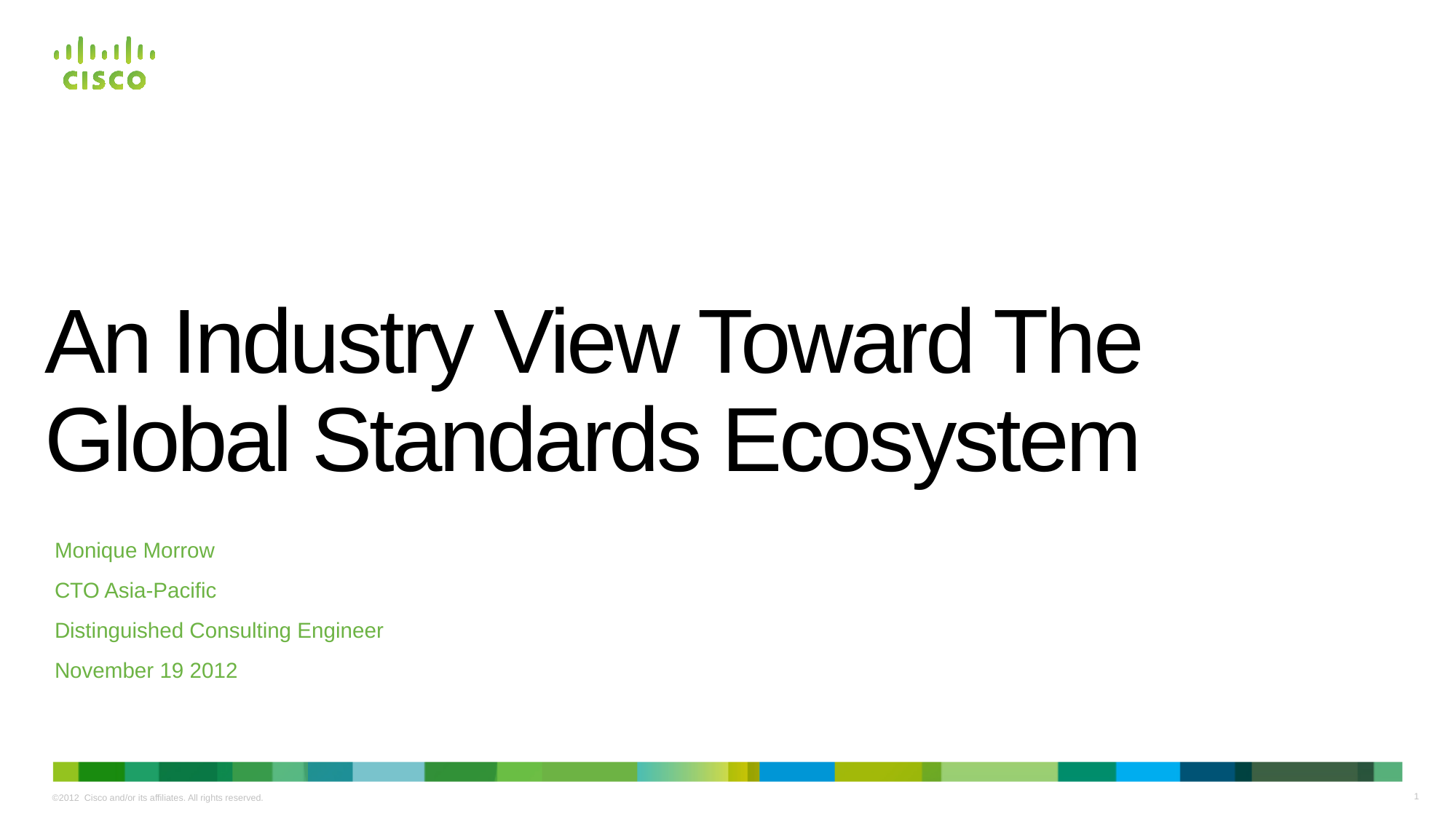

# An Industry View Toward The Global Standards Ecosystem
 Monique Morrow
 CTO Asia-Pacific
 Distinguished Consulting Engineer
 November 19 2012